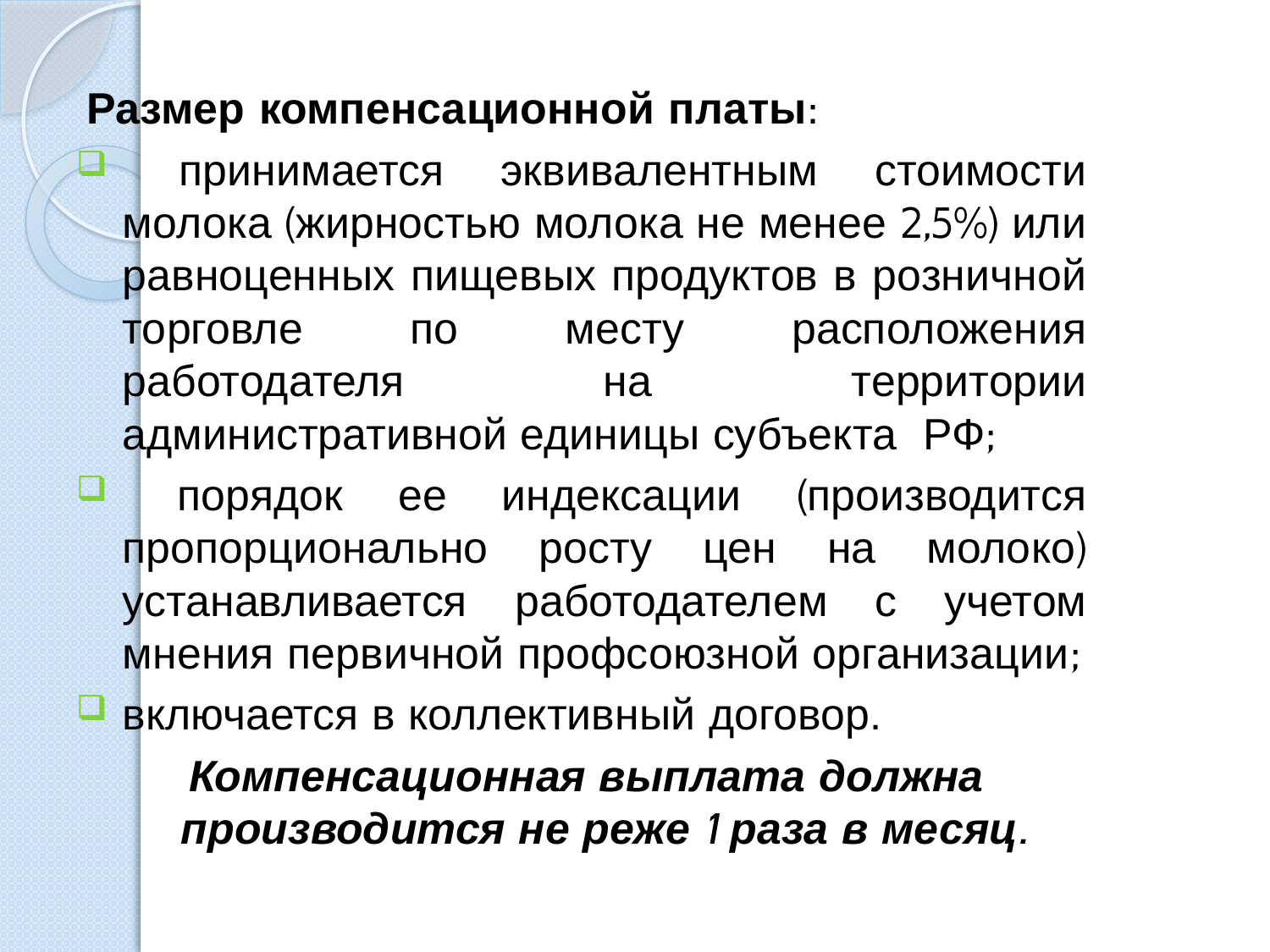

Размер компенсационной платы:
 принимается эквивалентным стоимости молока (жирностью молока не менее 2,5%) или равноценных пищевых продуктов в розничной торговле по месту расположения работодателя на территории административной единицы субъекта  РФ;
 порядок ее индексации (производится пропорционально росту цен на молоко) устанавливается работодателем с учетом мнения первичной профсоюзной организации;
включается в коллективный договор.
Компенсационная выплата должна производится не реже 1 раза в месяц.